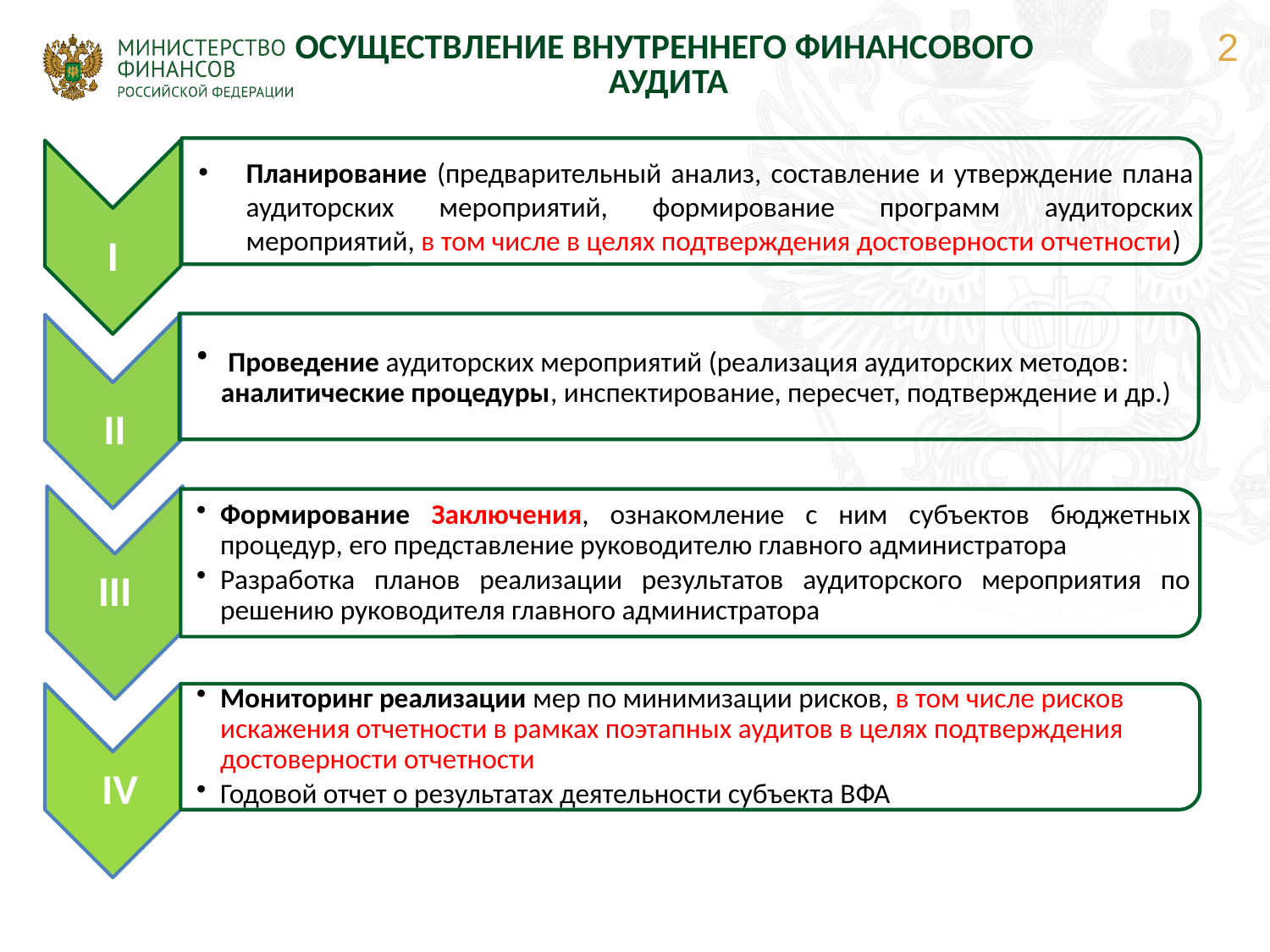

2
| ОСУЩЕСТВЛЕНИЕ ВНУТРЕННЕГО ФИНАНСОВОГО АУДИТА |
| --- |

Планирование (предварительный анализ, составление и утверждение плана аудиторских мероприятий, формирование программ аудиторских мероприятий, в том числе в целях подтверждения достоверности отчетности)

I

 Проведение аудиторских мероприятий (реализация аудиторских методов: аналитические процедуры, инспектирование, пересчет, подтверждение и др.)
III
Формирование Заключения, ознакомление с ним субъектов бюджетных процедур, его представление руководителю главного администратора
Разработка планов реализации результатов аудиторского мероприятия по решению руководителя главного администратора

Мониторинг реализации мер по минимизации рисков, в том числе рисков искажения отчетности в рамках поэтапных аудитов в целях подтверждения достоверности отчетности
Годовой отчет о результатах деятельности субъекта ВФА
II
IV